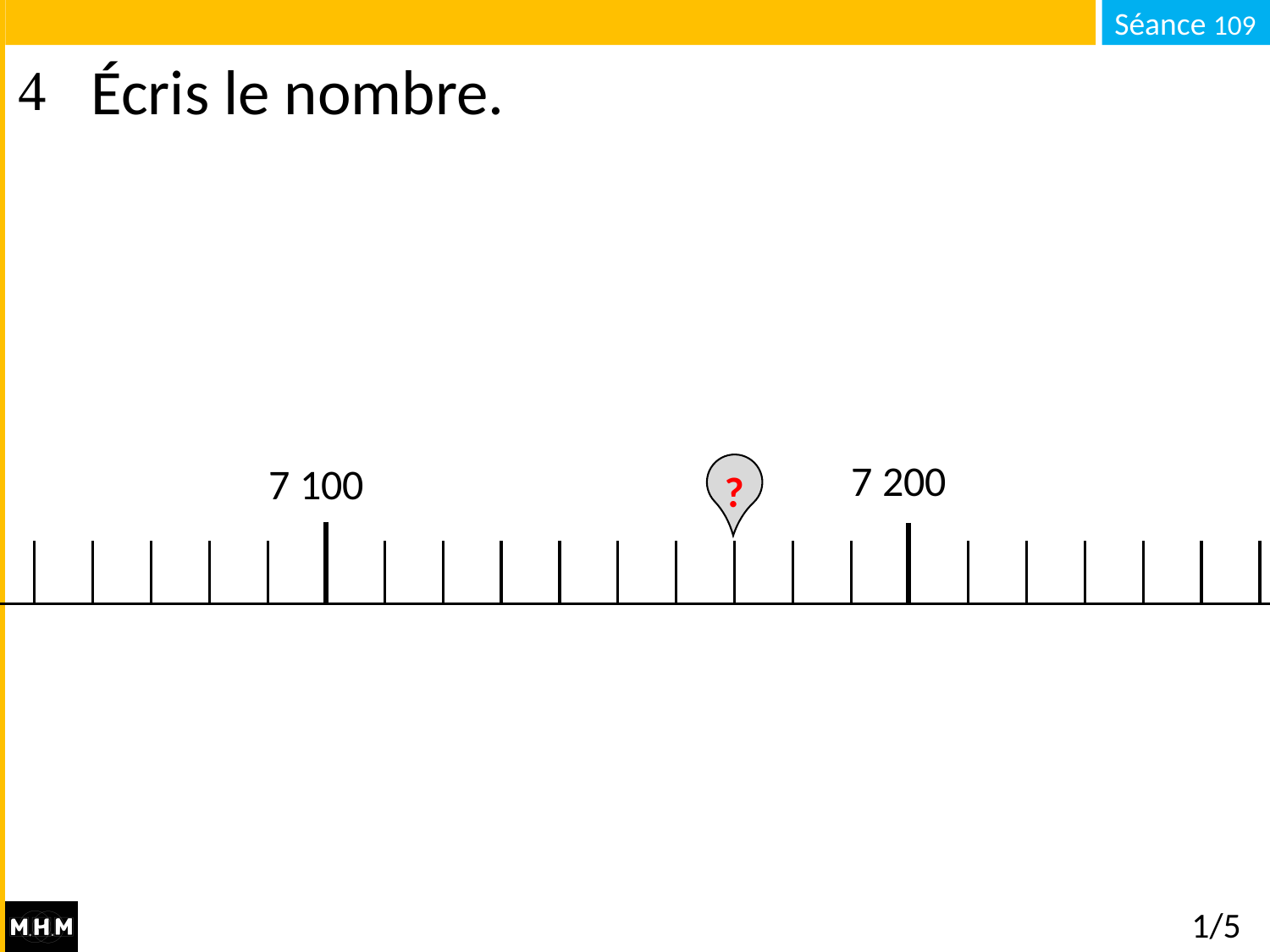

# Écris le nombre.
7 200
7 100

?
1/5